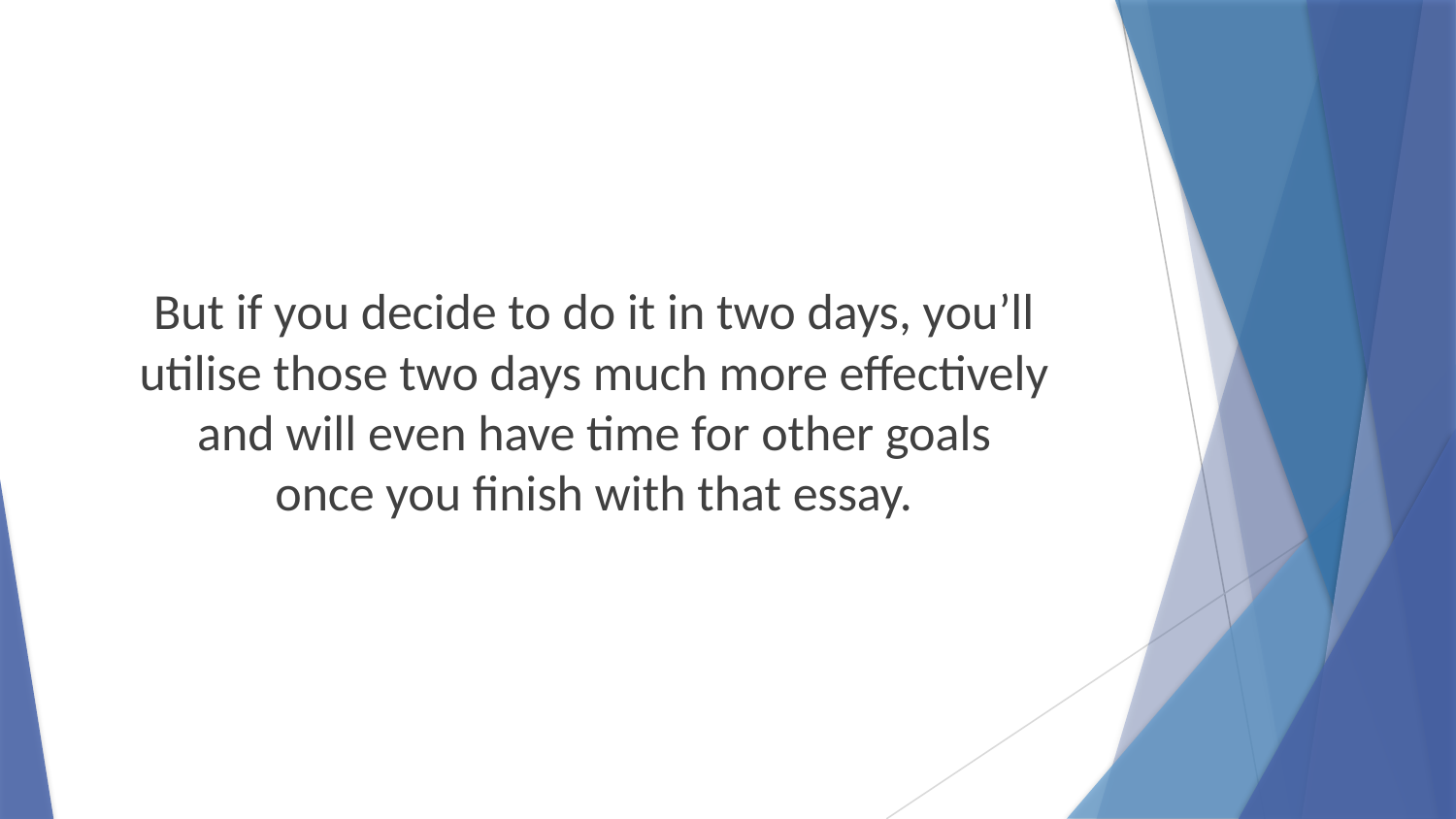

But if you decide to do it in two days, you’ll utilise those two days much more effectively
and will even have time for other goals
once you finish with that essay.